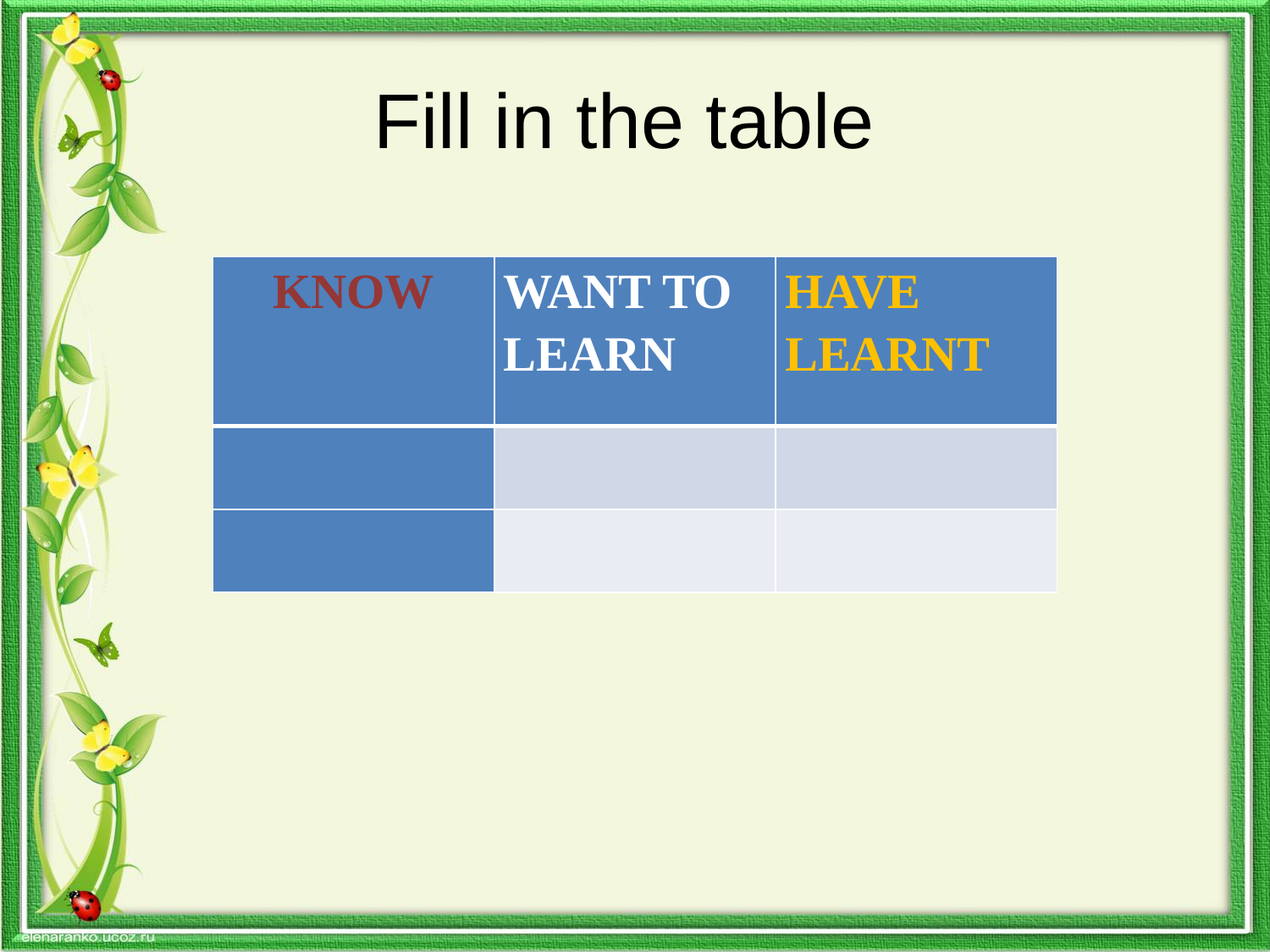

# Fill in the table
| KNOW | WANT TO LEARN | HAVE LEARNT |
| --- | --- | --- |
|  |  |  |
|  |  |  |